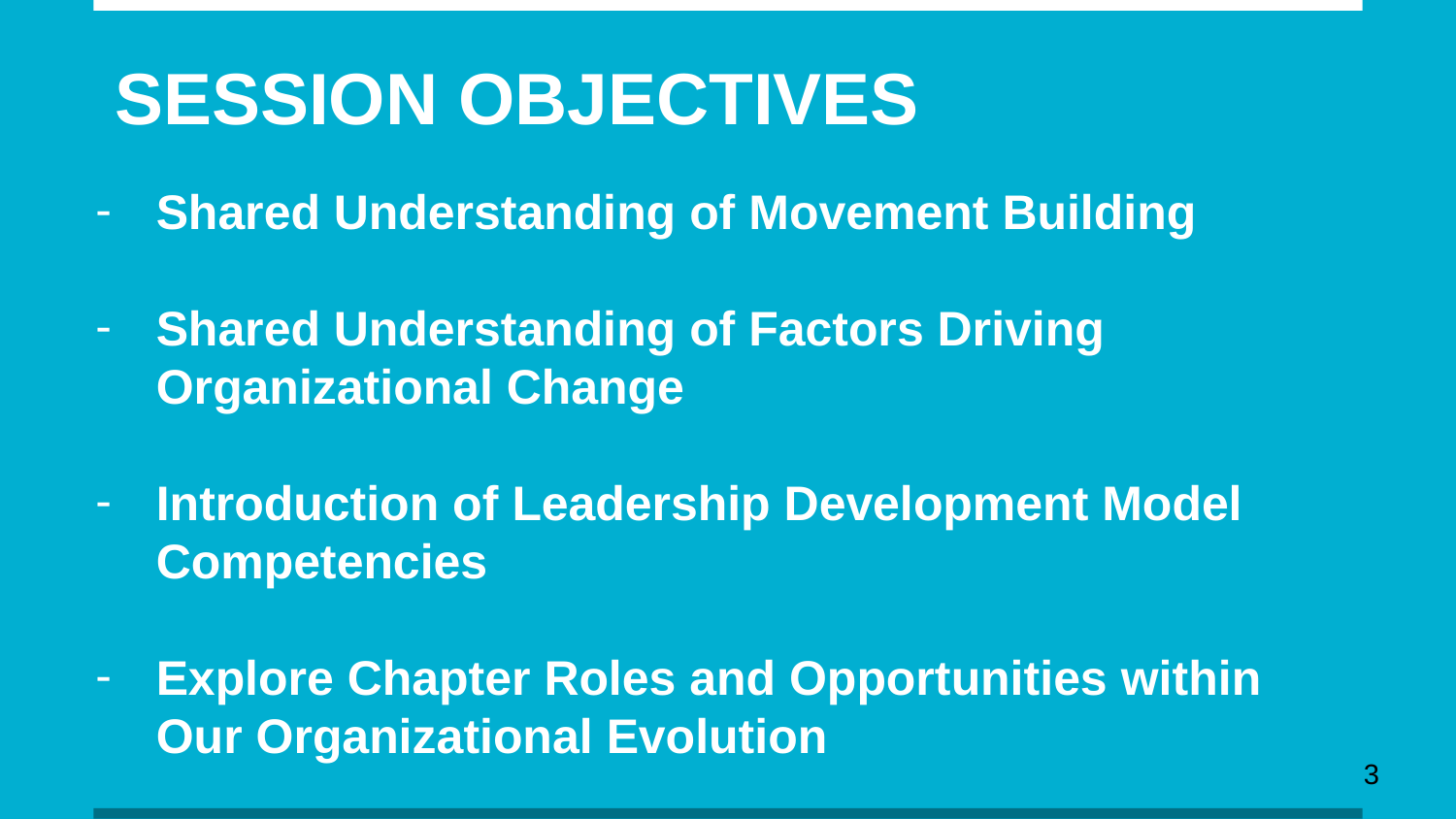

# SESSION OBJECTIVES
Shared Understanding of Movement Building
Shared Understanding of Factors Driving Organizational Change
Introduction of Leadership Development Model Competencies
Explore Chapter Roles and Opportunities within Our Organizational Evolution

3